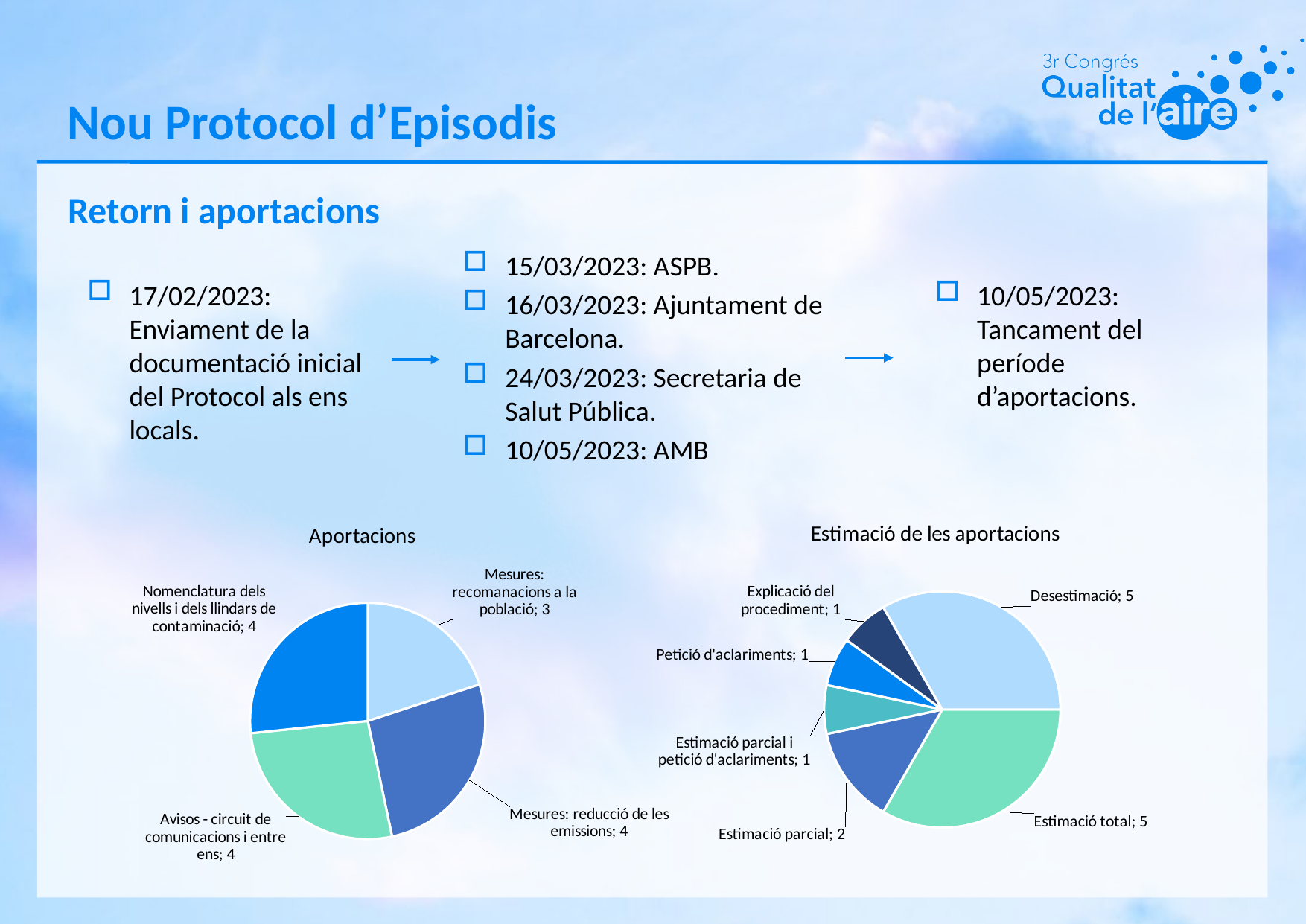

Nou Protocol d’Episodis
Retorn i aportacions
15/03/2023: ASPB.
16/03/2023: Ajuntament de Barcelona.
24/03/2023: Secretaria de Salut Pública.
10/05/2023: AMB
17/02/2023: Enviament de la documentació inicial del Protocol als ens locals.

10/05/2023: Tancament del període d’aportacions.

### Chart: Estimació de les aportacions

| Category | Aportacions |
|---|---|
| Estimació total | 5.0 |
| Estimació parcial | 2.0 |
| Estimació parcial i petició d'aclariments | 1.0 |
| Petició d'aclariments | 1.0 |
| Explicació del procediment | 1.0 |
| Desestimació | 5.0 |

### Chart:

| Category | Aportacions |
|---|---|
| Mesures: recomanacions a la població | 3.0 |
| Mesures: reducció de les emissions | 4.0 |
| Avisos - circuit de comunicacions i entre ens | 4.0 |
| Nomenclatura dels nivells i dels llindars de contaminació | 4.0 |